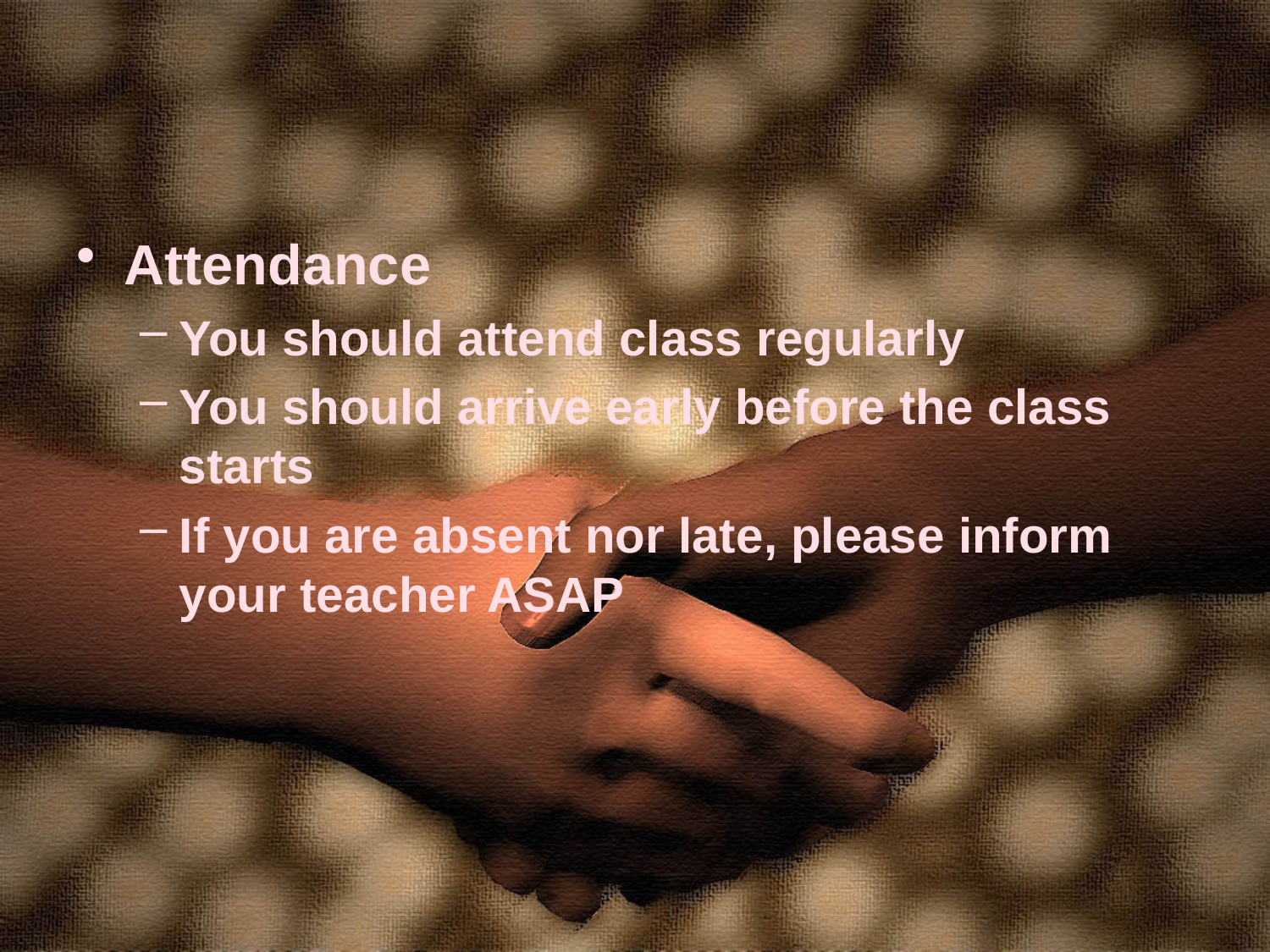

#
Attendance
You should attend class regularly
You should arrive early before the class starts
If you are absent nor late, please inform your teacher ASAP